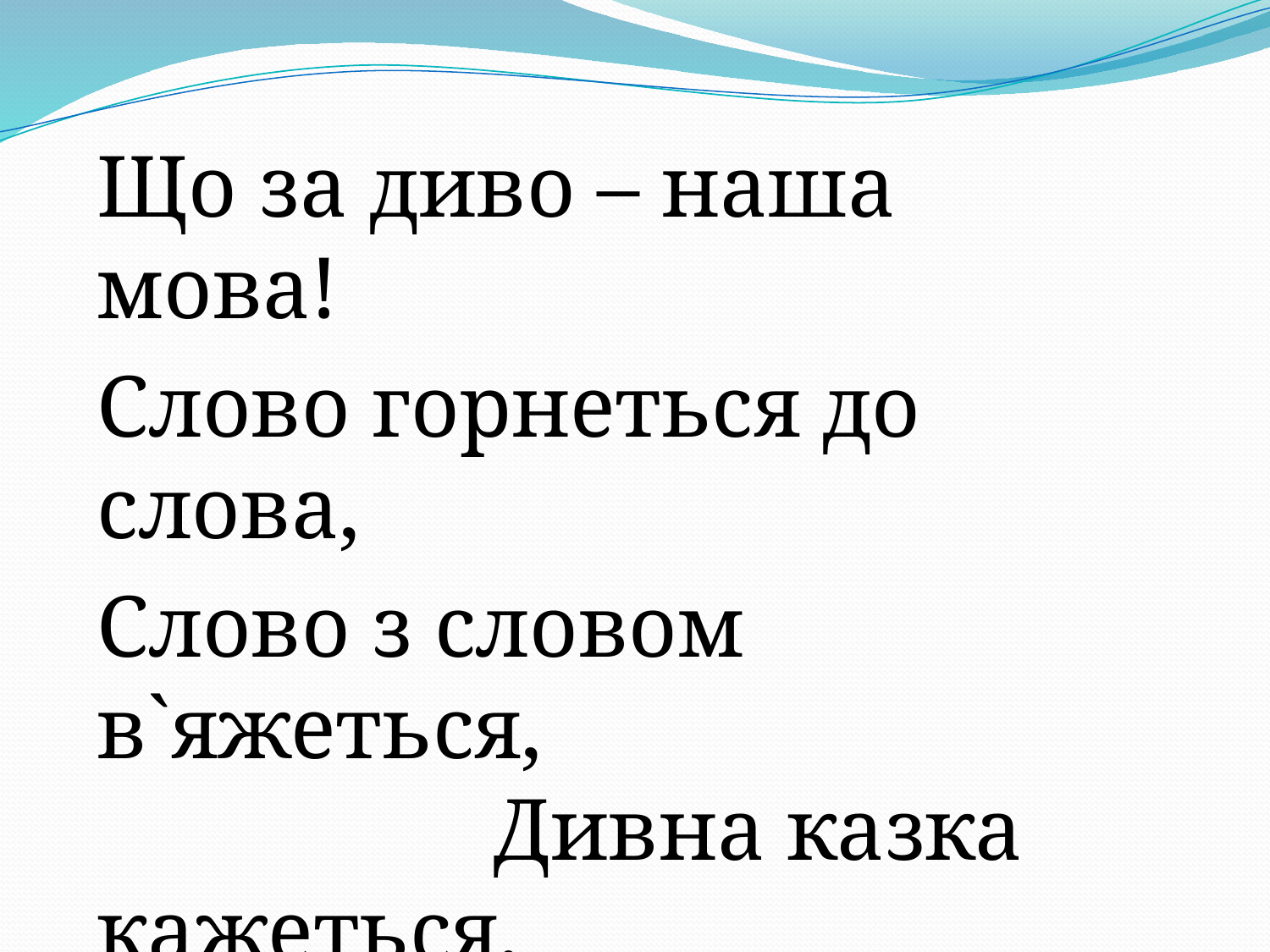

Що за диво – наша мова!
Слово горнеться до слова,
Слово з словом  в`яжеться,                                              Дивна казка  кажеться.
Казка чи билиця?...
Мова – чарівниця.